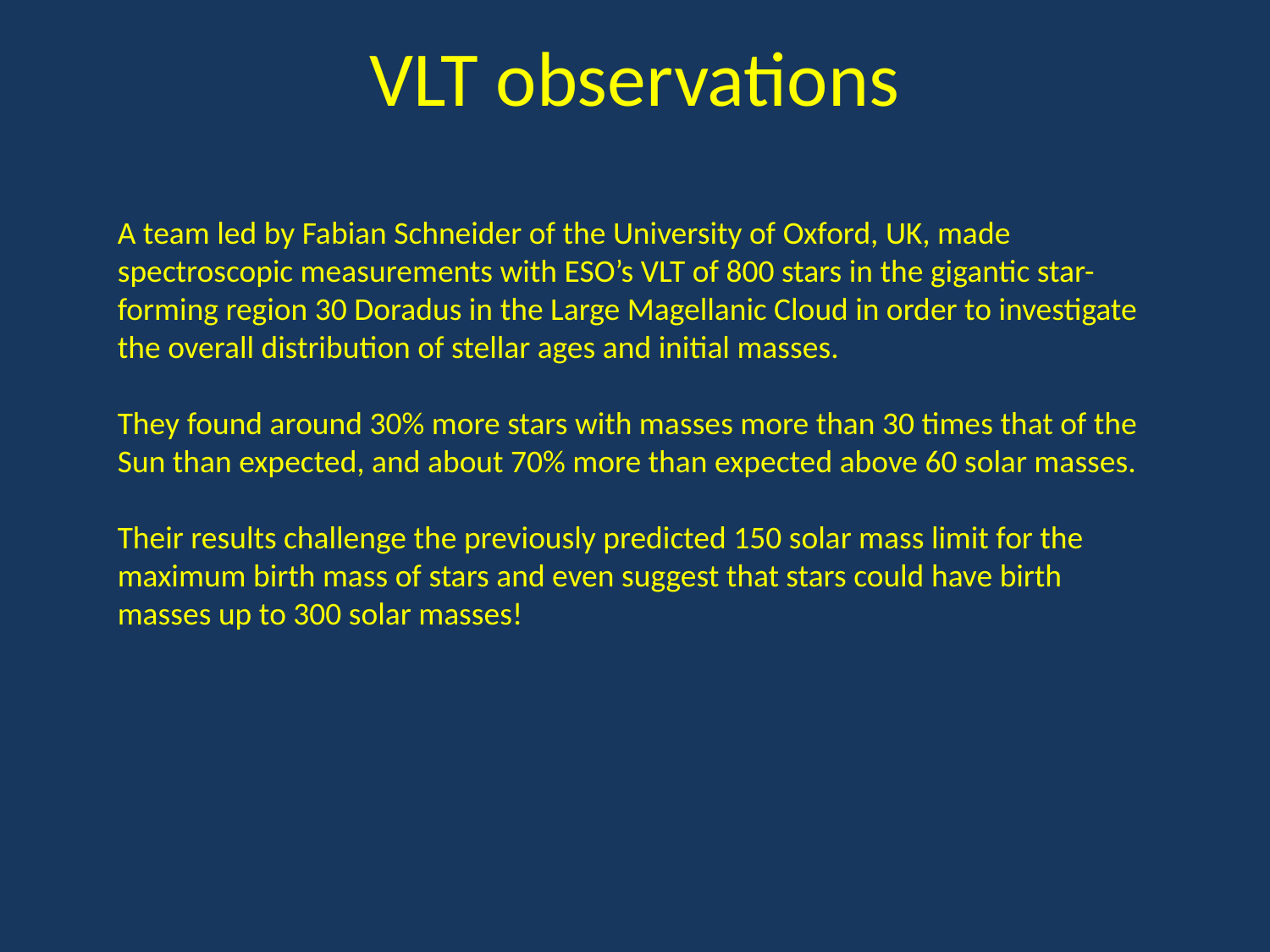

# VLT observations
A team led by Fabian Schneider of the University of Oxford, UK, made spectroscopic measurements with ESO’s VLT of 800 stars in the gigantic star-forming region 30 Doradus in the Large Magellanic Cloud in order to investigate the overall distribution of stellar ages and initial masses.

They found around 30% more stars with masses more than 30 times that of the Sun than expected, and about 70% more than expected above 60 solar masses.

Their results challenge the previously predicted 150 solar mass limit for the maximum birth mass of stars and even suggest that stars could have birth masses up to 300 solar masses!